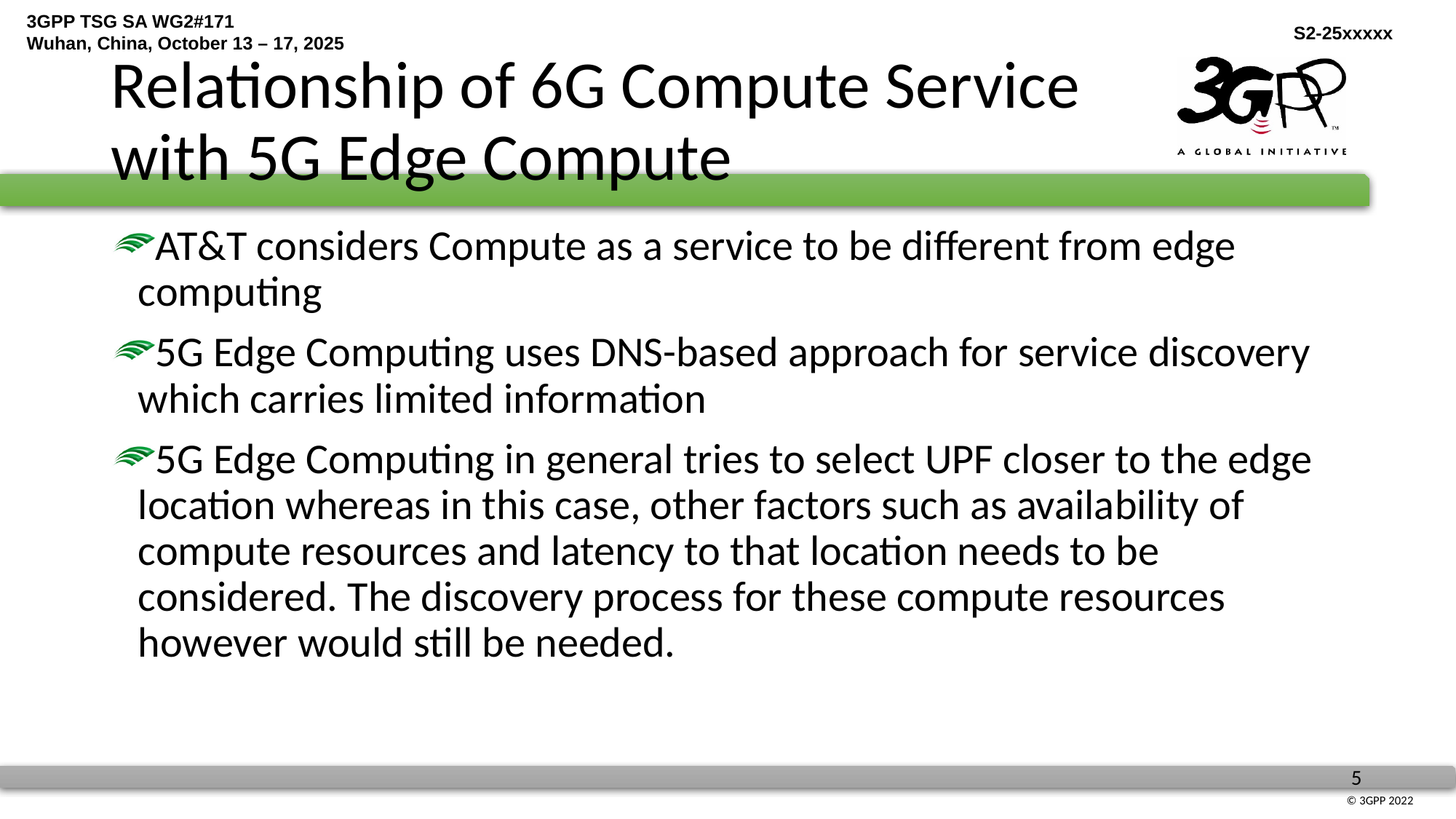

# Relationship of 6G Compute Service with 5G Edge Compute
AT&T considers Compute as a service to be different from edge computing
5G Edge Computing uses DNS-based approach for service discovery which carries limited information
5G Edge Computing in general tries to select UPF closer to the edge location whereas in this case, other factors such as availability of compute resources and latency to that location needs to be considered. The discovery process for these compute resources however would still be needed.